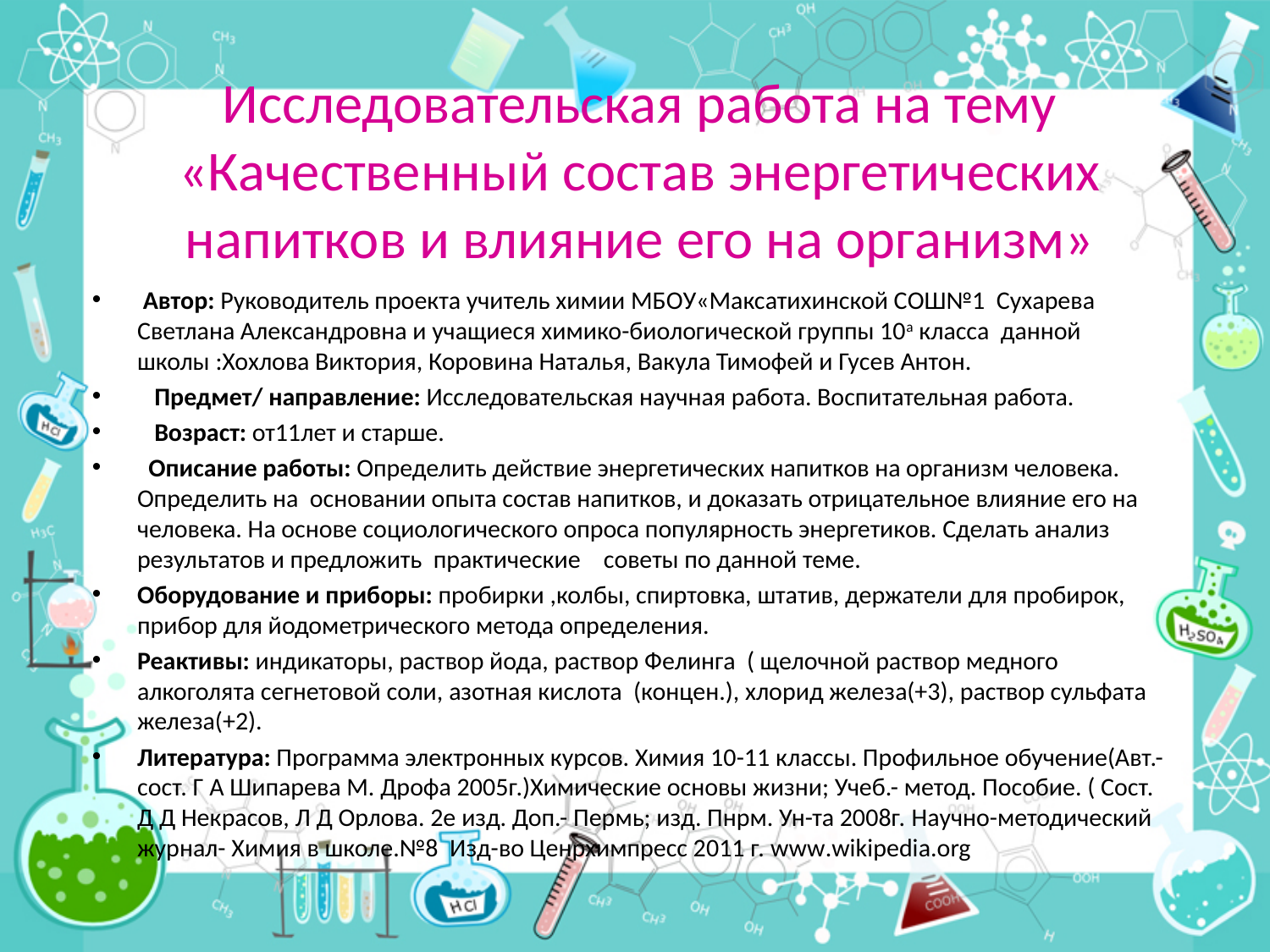

# Исследовательская работа на тему «Качественный состав энергетических напитков и влияние его на организм»
 Автор: Руководитель проекта учитель химии МБОУ«Максатихинской СОШ№1  Сухарева Светлана Александровна и учащиеся химико-биологической группы 10а класса  данной школы :Хохлова Виктория, Коровина Наталья, Вакула Тимофей и Гусев Антон.
   Предмет/ направление: Исследовательская научная работа. Воспитательная работа.
   Возраст: от11лет и старше.
  Описание работы: Определить действие энергетических напитков на организм человека. Определить на  основании опыта состав напитков, и доказать отрицательное влияние его на человека. На основе социологического опроса популярность энергетиков. Сделать анализ результатов и предложить  практические    советы по данной теме.
Оборудование и приборы: пробирки ,колбы, спиртовка, штатив, держатели для пробирок, прибор для йодометрического метода определения.
Реактивы: индикаторы, раствор йода, раствор Фелинга  ( щелочной раствор медного алкоголята сегнетовой соли, азотная кислота  (концен.), хлорид железа(+3), раствор сульфата железа(+2).
Литература: Программа электронных курсов. Химия 10-11 классы. Профильное обучение(Авт.-сост. Г А Шипарева М. Дрофа 2005г.)Химические основы жизни; Учеб.- метод. Пособие. ( Сост. Д Д Некрасов, Л Д Орлова. 2е изд. Доп.- Пермь; изд. Пнрм. Ун-та 2008г. Научно-методический журнал- Химия в школе.№8  Изд-во Ценрхимпресс 2011 г. www.wikipedia.org